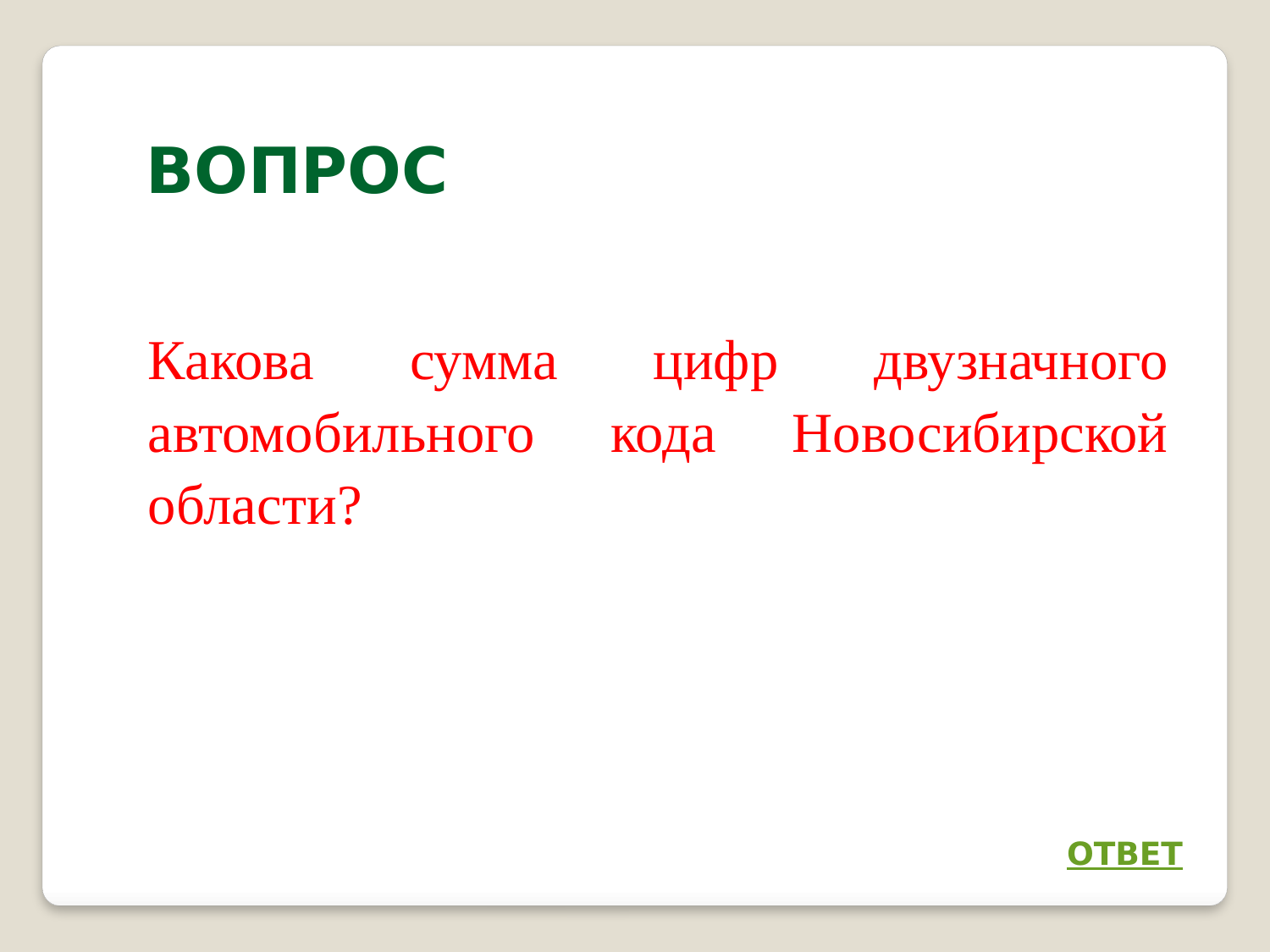

ВОПРОС
| Какова сумма цифр двузначного автомобильного кода Новосибирской области? |
| --- |
ОТВЕТ